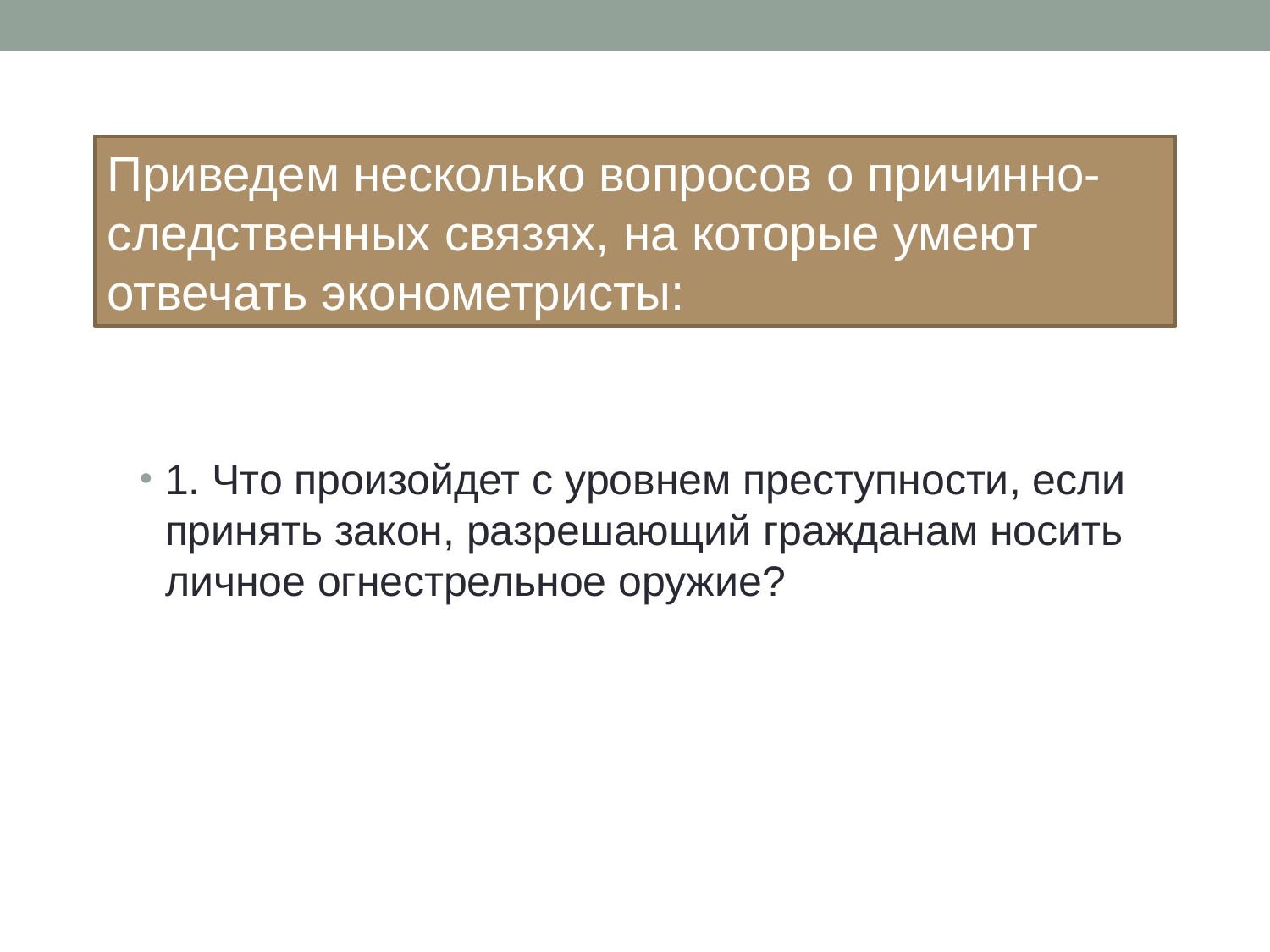

Приведем несколько вопросов о причинно-следственных связях, на которые умеют отвечать эконометристы:
# 1. Что произойдет с уровнем преступности, если принять закон, раз­решающий гражданам носить личное огнестрельное оружие?